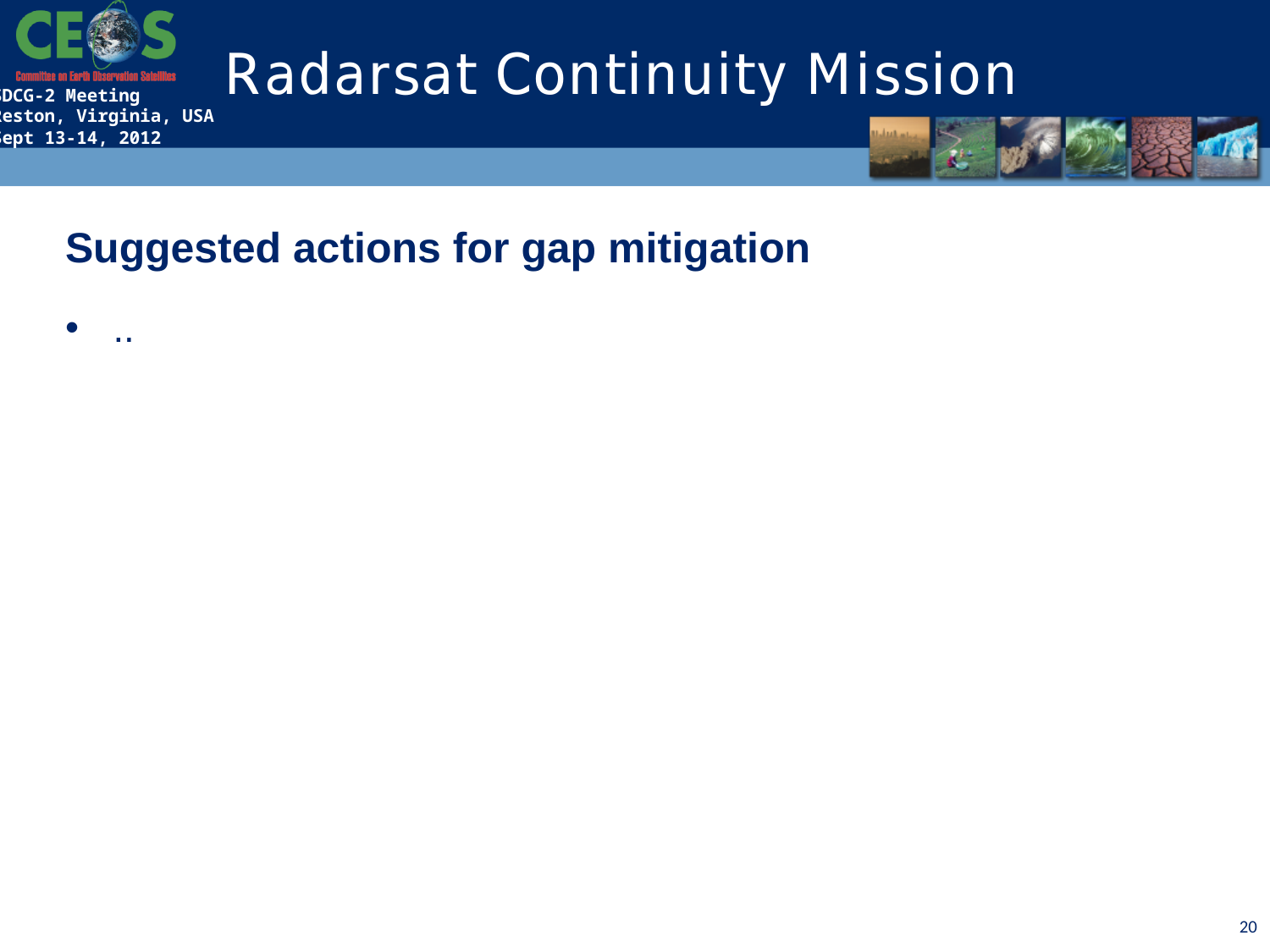

Radarsat Continuity Mission
Suggested actions for gap mitigation

..
20